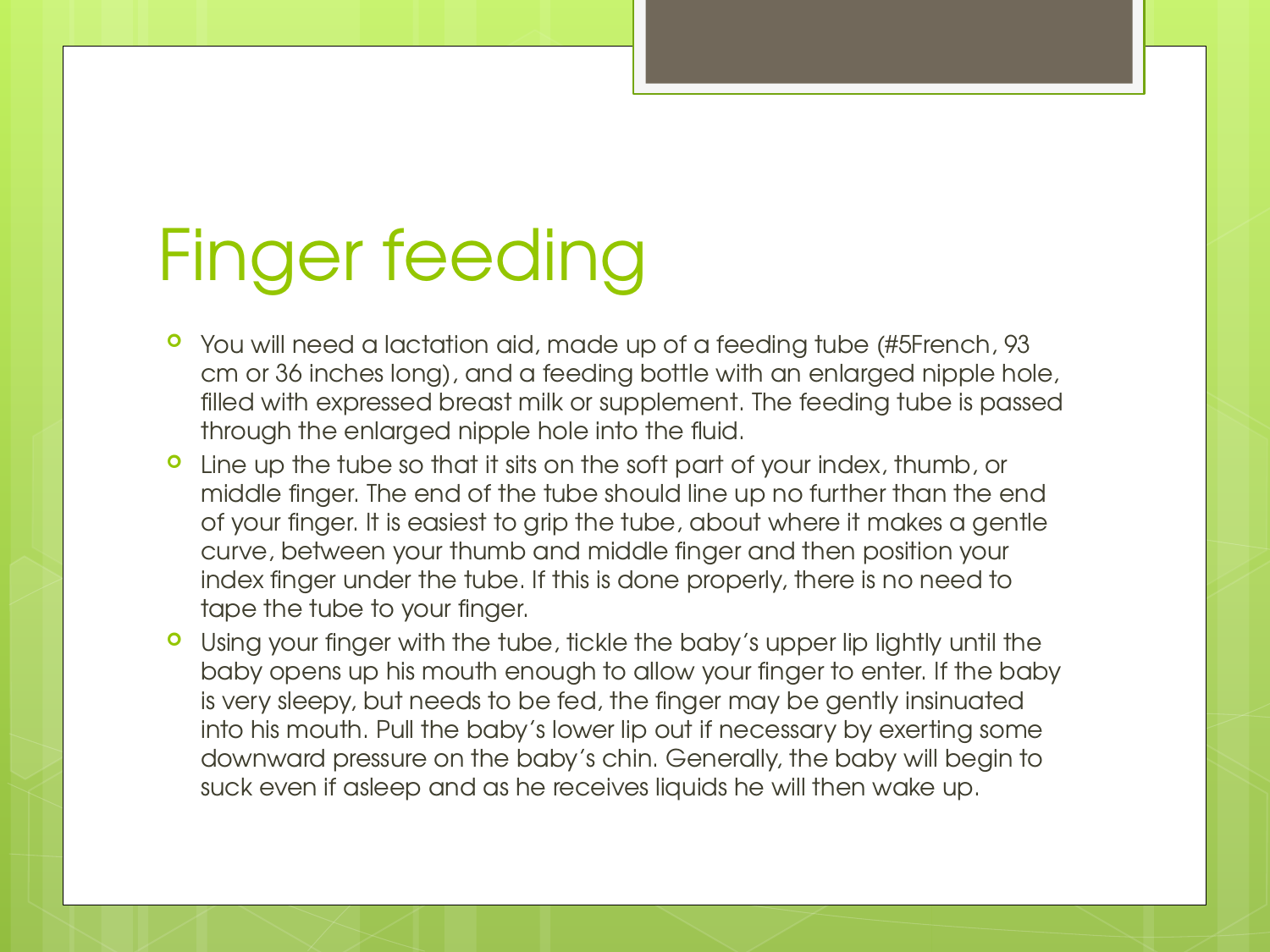

# Finger feeding
You will need a lactation aid, made up of a feeding tube (#5French, 93 cm or 36 inches long), and a feeding bottle with an enlarged nipple hole, filled with expressed breast milk or supplement. The feeding tube is passed through the enlarged nipple hole into the fluid.
Line up the tube so that it sits on the soft part of your index, thumb, or middle finger. The end of the tube should line up no further than the end of your finger. It is easiest to grip the tube, about where it makes a gentle curve, between your thumb and middle finger and then position your index finger under the tube. If this is done properly, there is no need to tape the tube to your finger.
Using your finger with the tube, tickle the baby’s upper lip lightly until the baby opens up his mouth enough to allow your finger to enter. If the baby is very sleepy, but needs to be fed, the finger may be gently insinuated into his mouth. Pull the baby’s lower lip out if necessary by exerting some downward pressure on the baby’s chin. Generally, the baby will begin to suck even if asleep and as he receives liquids he will then wake up.